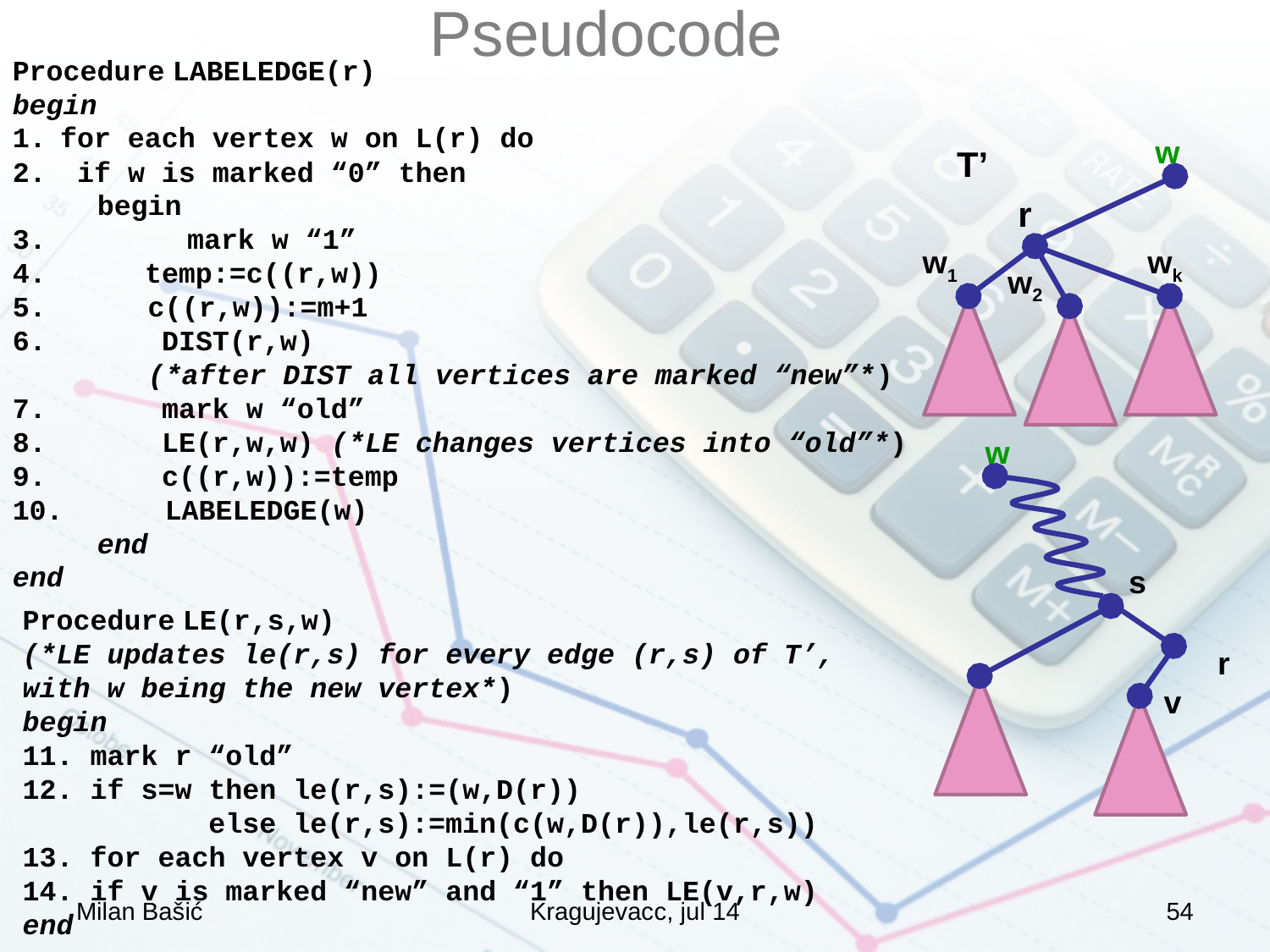

# Pseudocode
Procedure LABELEDGE(r)
begin
for each vertex w on L(r) do
 if w is marked “0” then
     begin
3.		mark w “1”
     temp:=c((r,w))
5.      c((r,w)):=m+1
      DIST(r,w)
        (*after DIST all vertices are marked “new”*)
      mark w “old”
      LE(r,w,w) (*LE changes vertices into “old”*)
      c((r,w)):=temp
      LABELEDGE(w)
     end
end

w

T’

r

w1

wk

w2

w

s

Procedure LE(r,s,w)
(*LE updates le(r,s) for every edge (r,s) of T’, with w being the new vertex*)
begin
11. mark r “old”
12. if s=w then le(r,s):=(w,D(r))
           else le(r,s):=min(c(w,D(r)),le(r,s))
13. for each vertex v on L(r) do
14. if v is marked “new” and “1” then LE(v,r,w)
end

r

v

Milan Bašić
Kragujevacc, jul 14
54